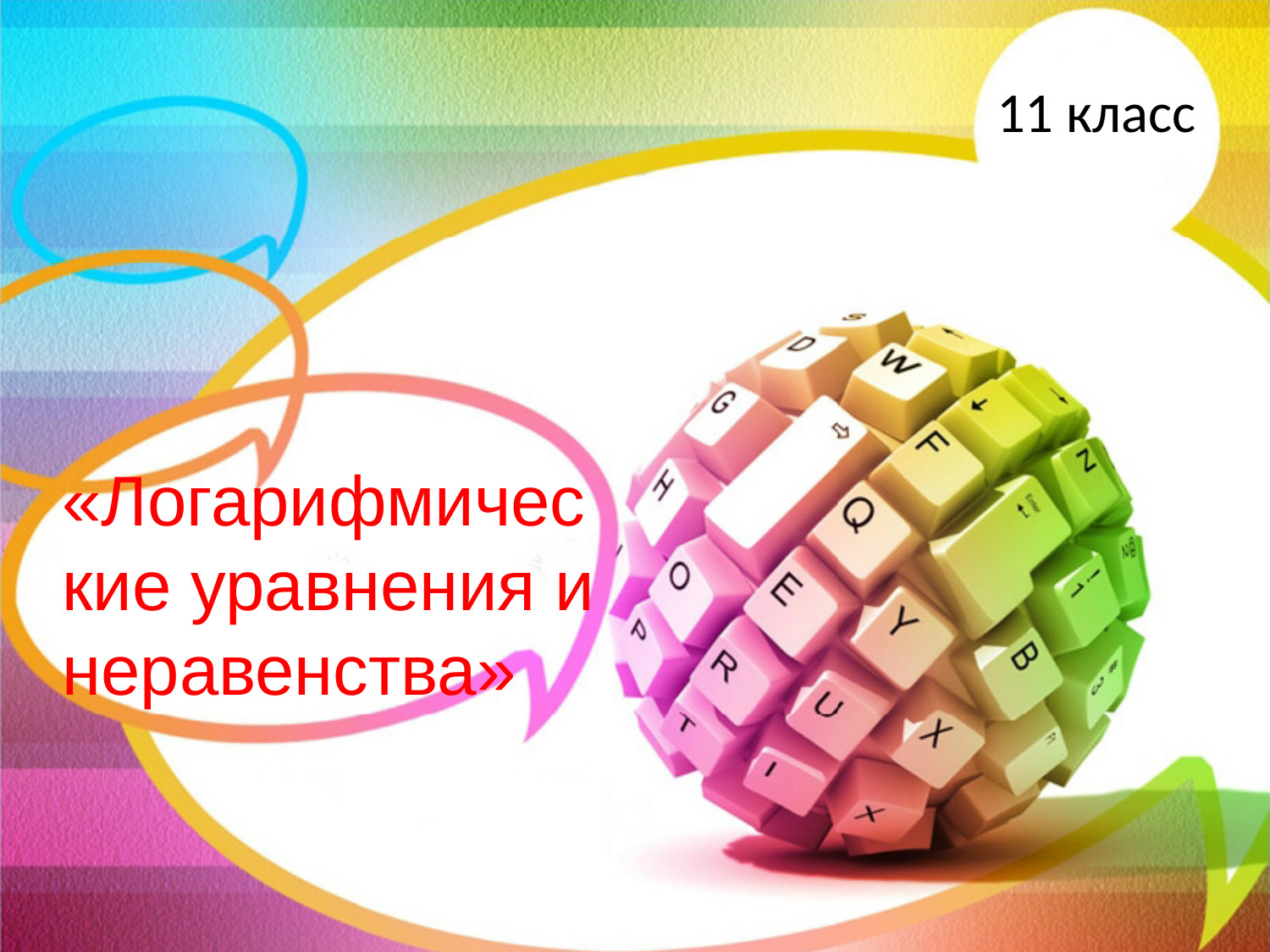

11 класс
# «Логарифмические уравнения и неравенства»